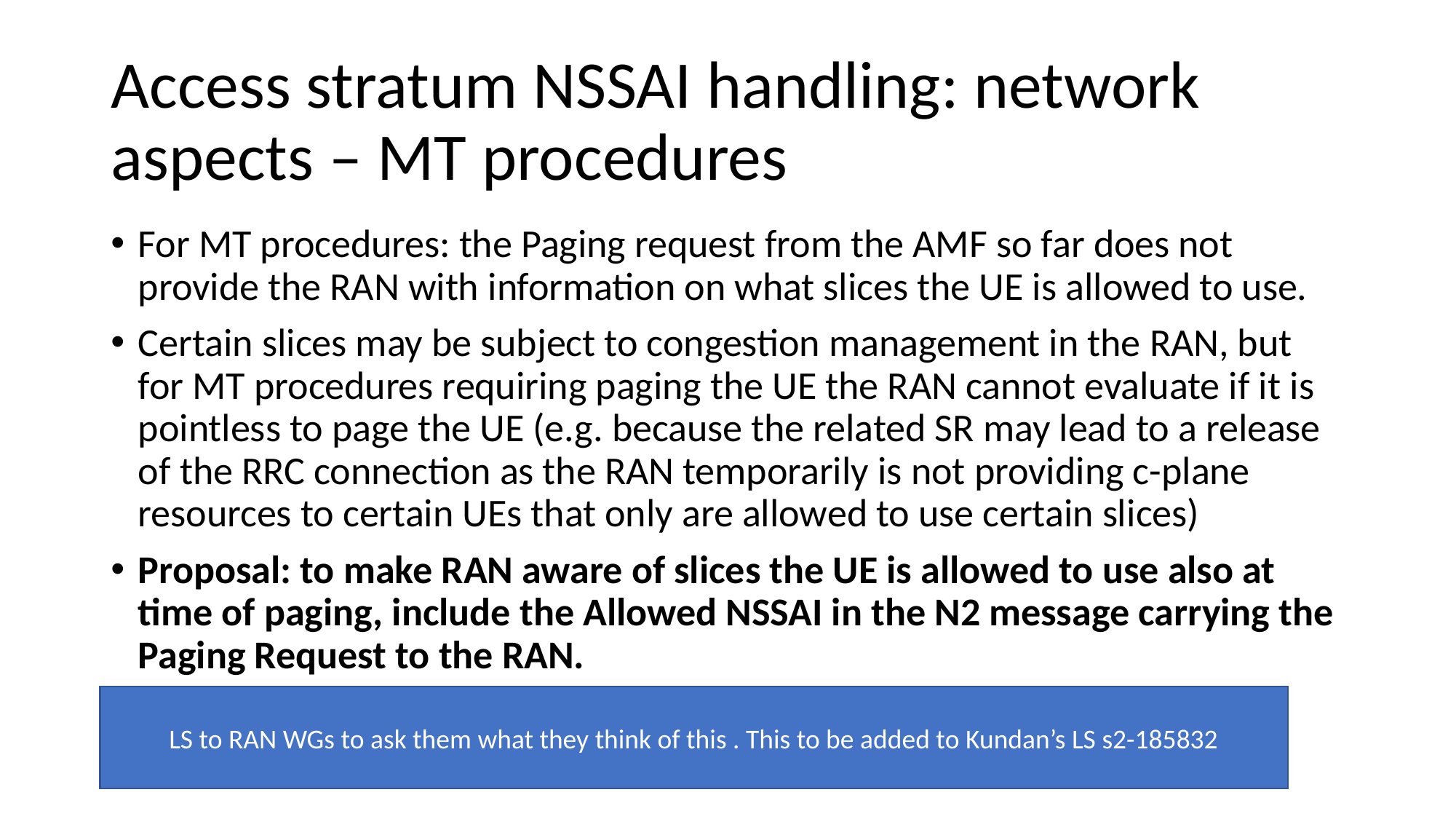

# Access stratum NSSAI handling: network aspects – MT procedures
For MT procedures: the Paging request from the AMF so far does not provide the RAN with information on what slices the UE is allowed to use.
Certain slices may be subject to congestion management in the RAN, but for MT procedures requiring paging the UE the RAN cannot evaluate if it is pointless to page the UE (e.g. because the related SR may lead to a release of the RRC connection as the RAN temporarily is not providing c-plane resources to certain UEs that only are allowed to use certain slices)
Proposal: to make RAN aware of slices the UE is allowed to use also at time of paging, include the Allowed NSSAI in the N2 message carrying the Paging Request to the RAN.

LS to RAN WGs to ask them what they think of this . This to be added to Kundan’s LS s2-185832